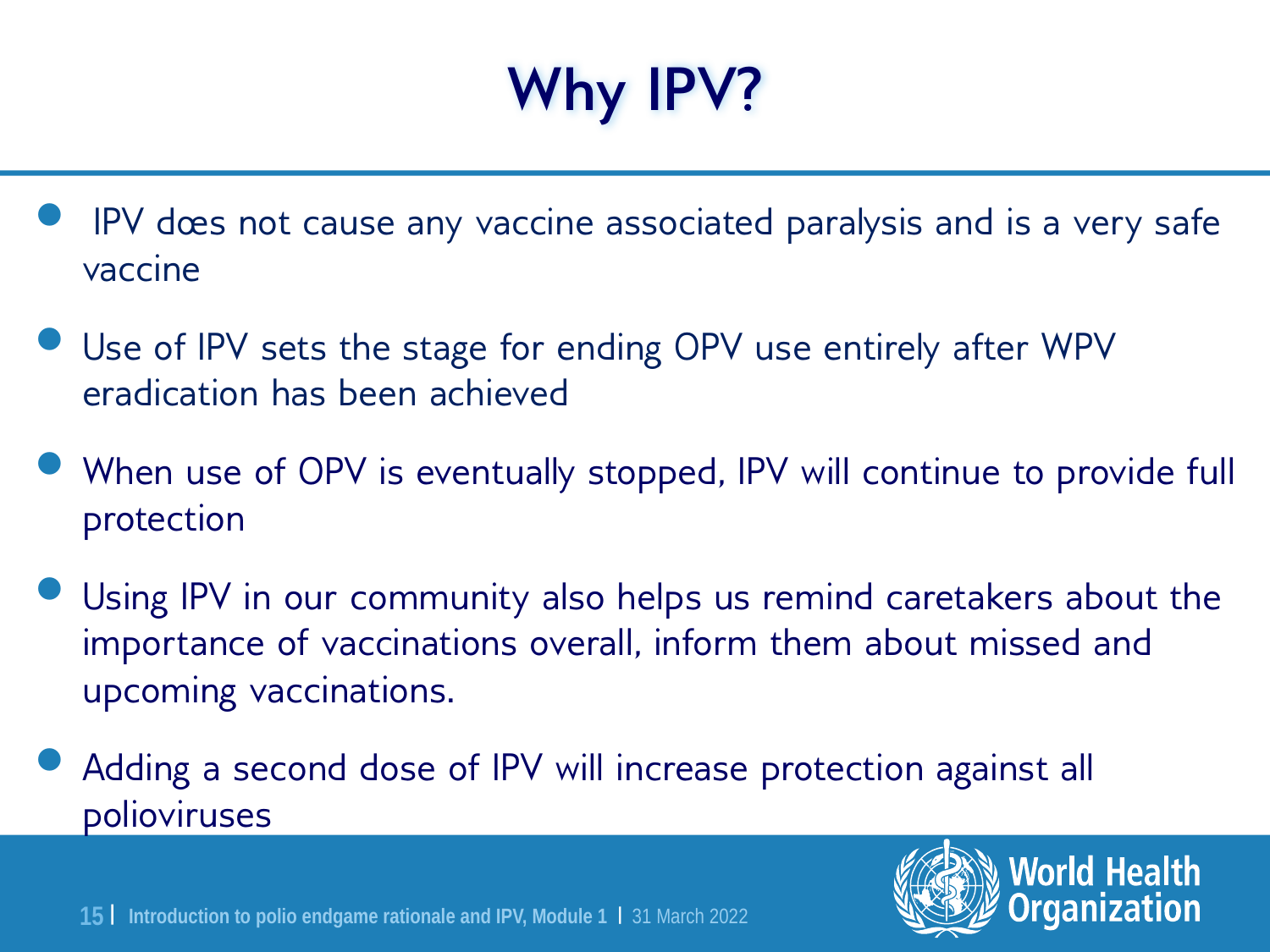

# Why IPV?
 IPV does not cause any vaccine associated paralysis and is a very safe vaccine
Use of IPV sets the stage for ending OPV use entirely after WPV eradication has been achieved
When use of OPV is eventually stopped, IPV will continue to provide full protection
Using IPV in our community also helps us remind caretakers about the importance of vaccinations overall, inform them about missed and upcoming vaccinations.
Adding a second dose of IPV will increase protection against all polioviruses